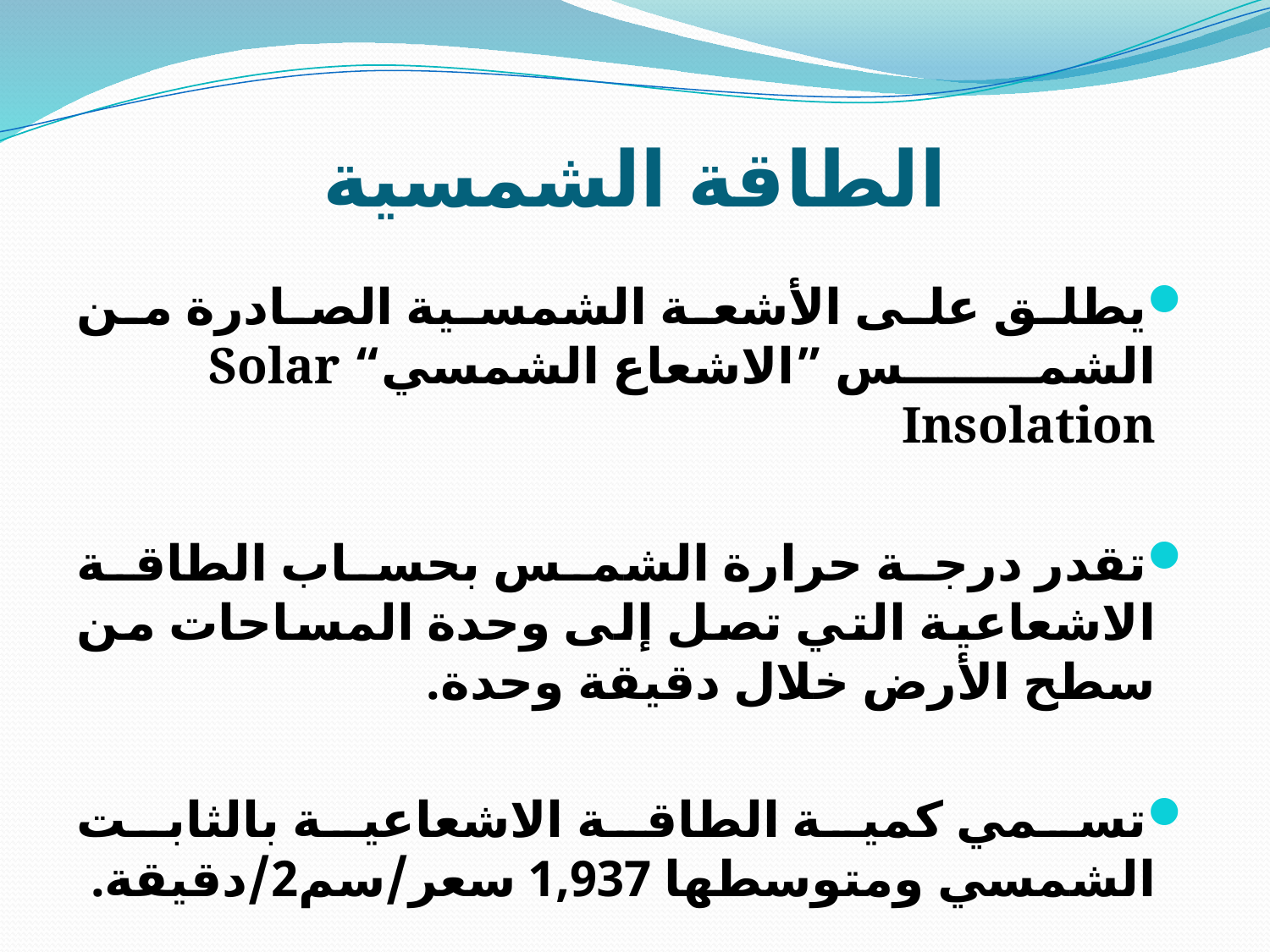

# الطاقة الشمسية
يطلق على الأشعة الشمسية الصادرة من الشمس ”الاشعاع الشمسي“ Solar Insolation

تقدر درجة حرارة الشمس بحساب الطاقة الاشعاعية التي تصل إلى وحدة المساحات من سطح الأرض خلال دقيقة وحدة.

تسمي كمية الطاقة الاشعاعية بالثابت الشمسي ومتوسطها 1,937 سعر/سم2/دقيقة.